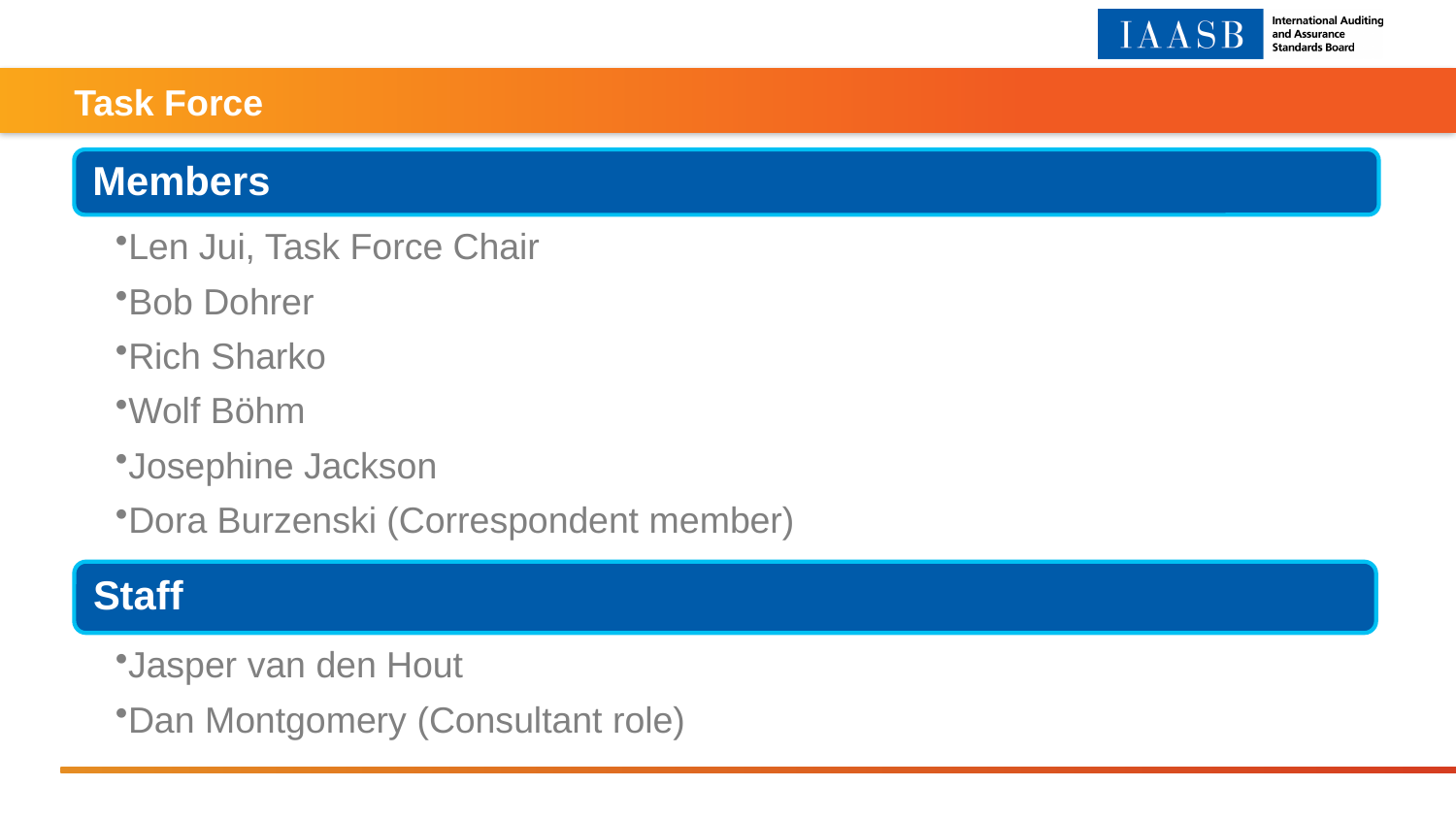

# Task Force
Members
Len Jui, Task Force Chair
Bob Dohrer
Rich Sharko
Wolf Böhm
Josephine Jackson
Dora Burzenski (Correspondent member)
Staff
Jasper van den Hout
Dan Montgomery (Consultant role)